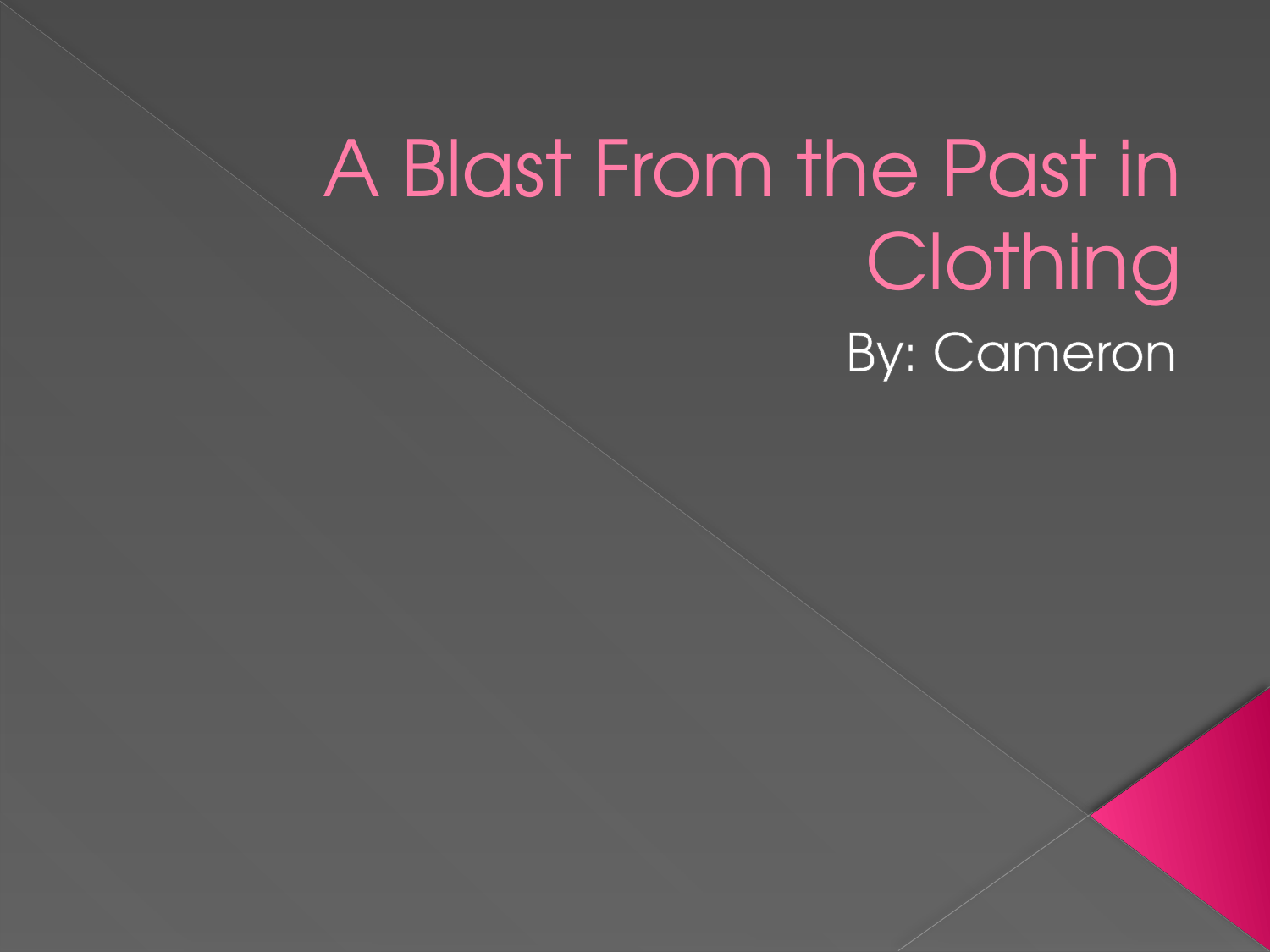

# A Blast From the Past in Clothing
By: Cameron